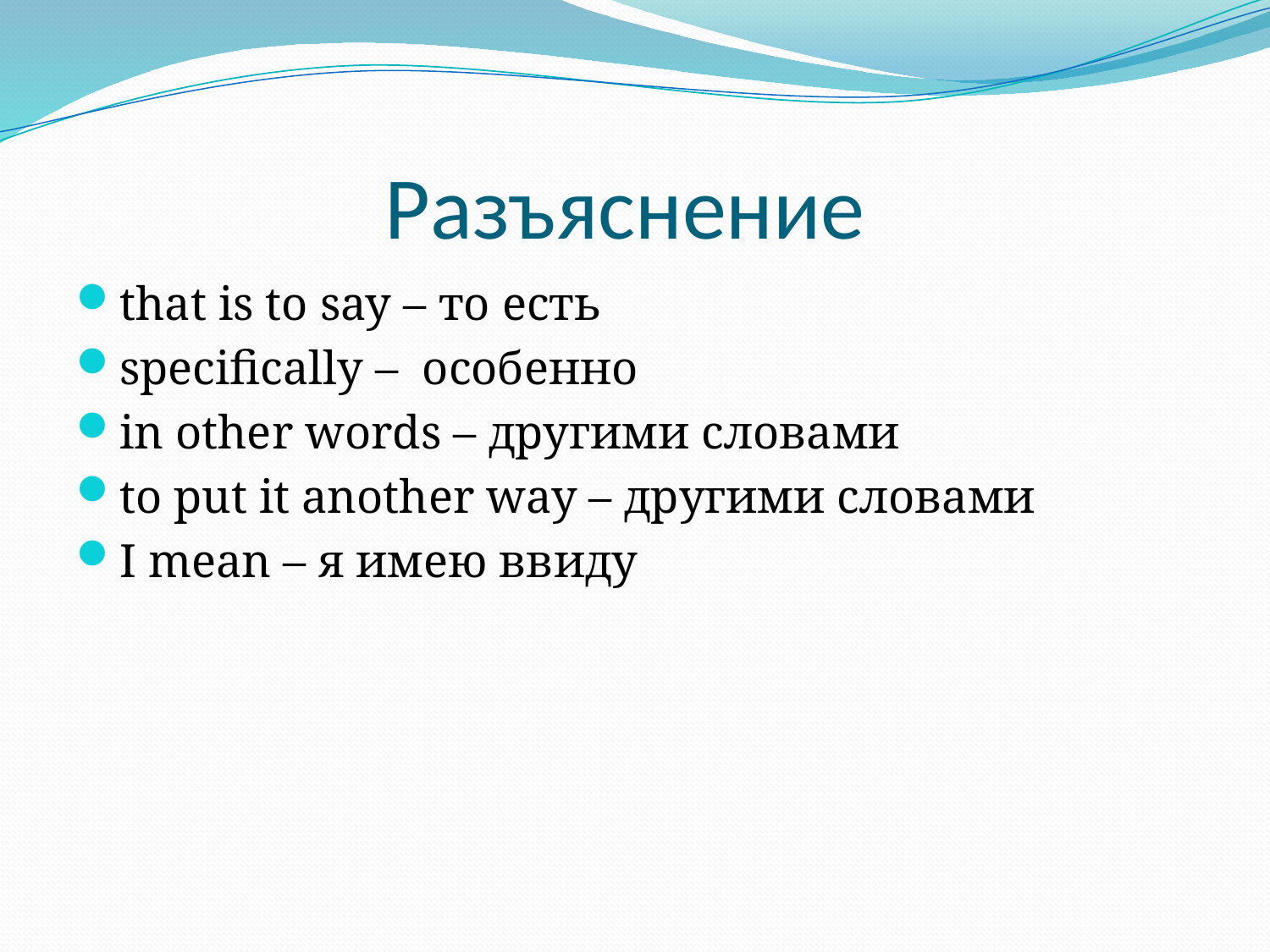

# Разъяснение
that is to say – то есть
specifically –  особенно
in other words – другими словами
to put it another way – другими словами
I mean – я имею ввиду